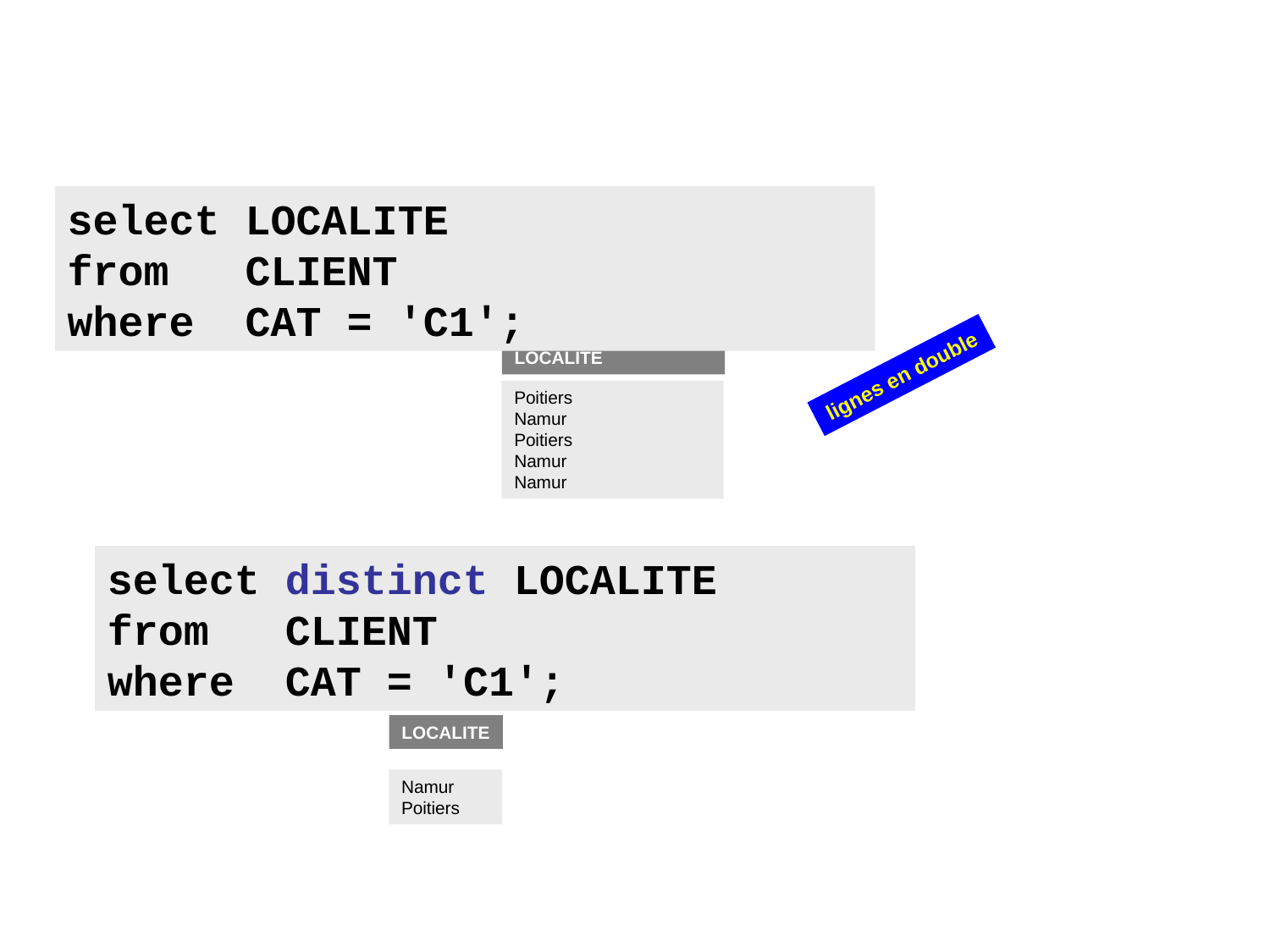

select LOCALITE
from   CLIENT
where  CAT = 'C1';

LOCALITE
Poitiers
Namur
Poitiers
Namur
Namur
lignes en double
select distinct LOCALITE
from   CLIENT
where  CAT = 'C1';
LOCALITE
Namur
Poitiers